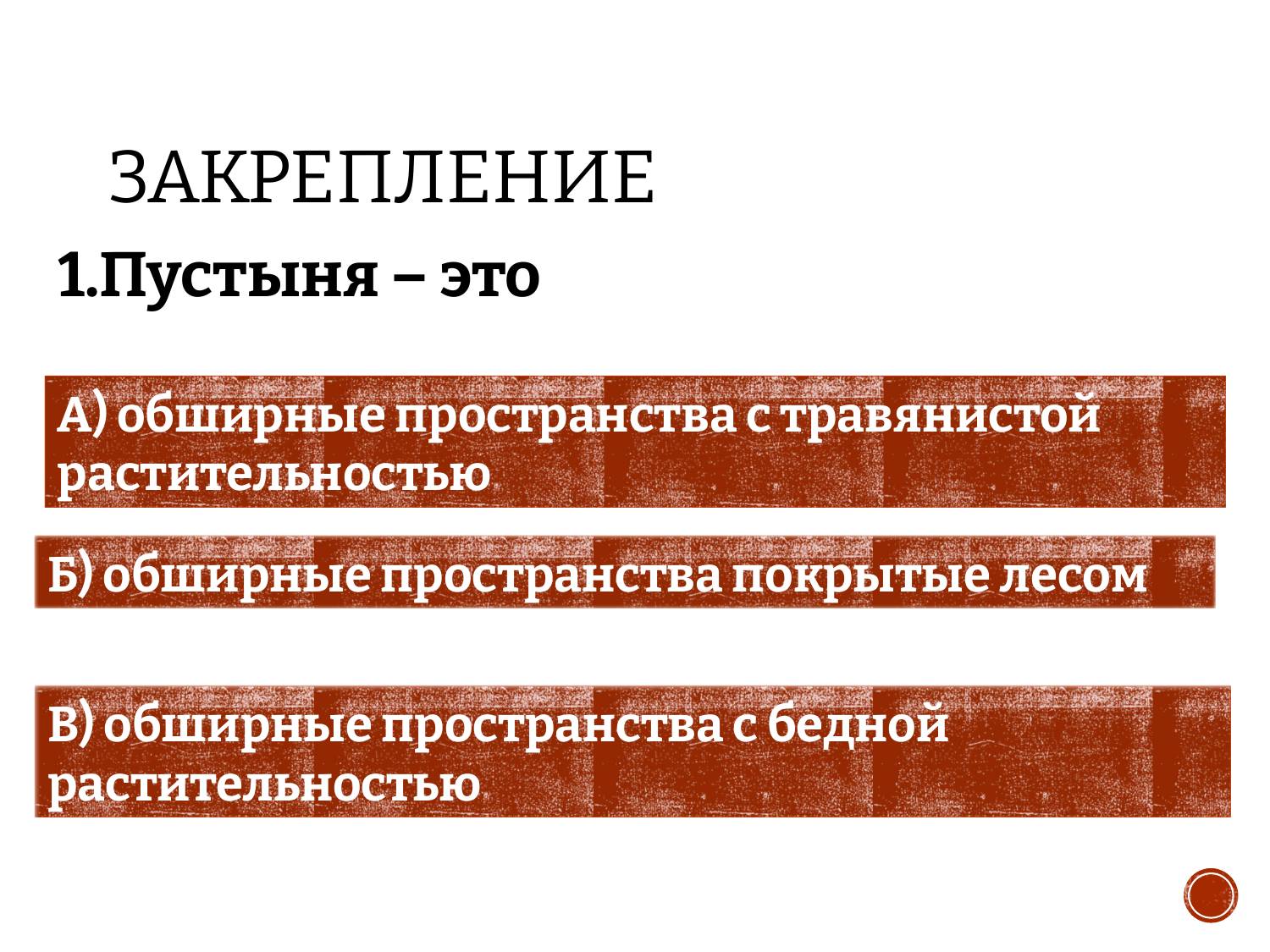

# Закрепление
1.Пустыня – это
А) обширные пространства с травянистой растительностью
Б) обширные пространства покрытые лесом
В) обширные пространства с бедной растительностью